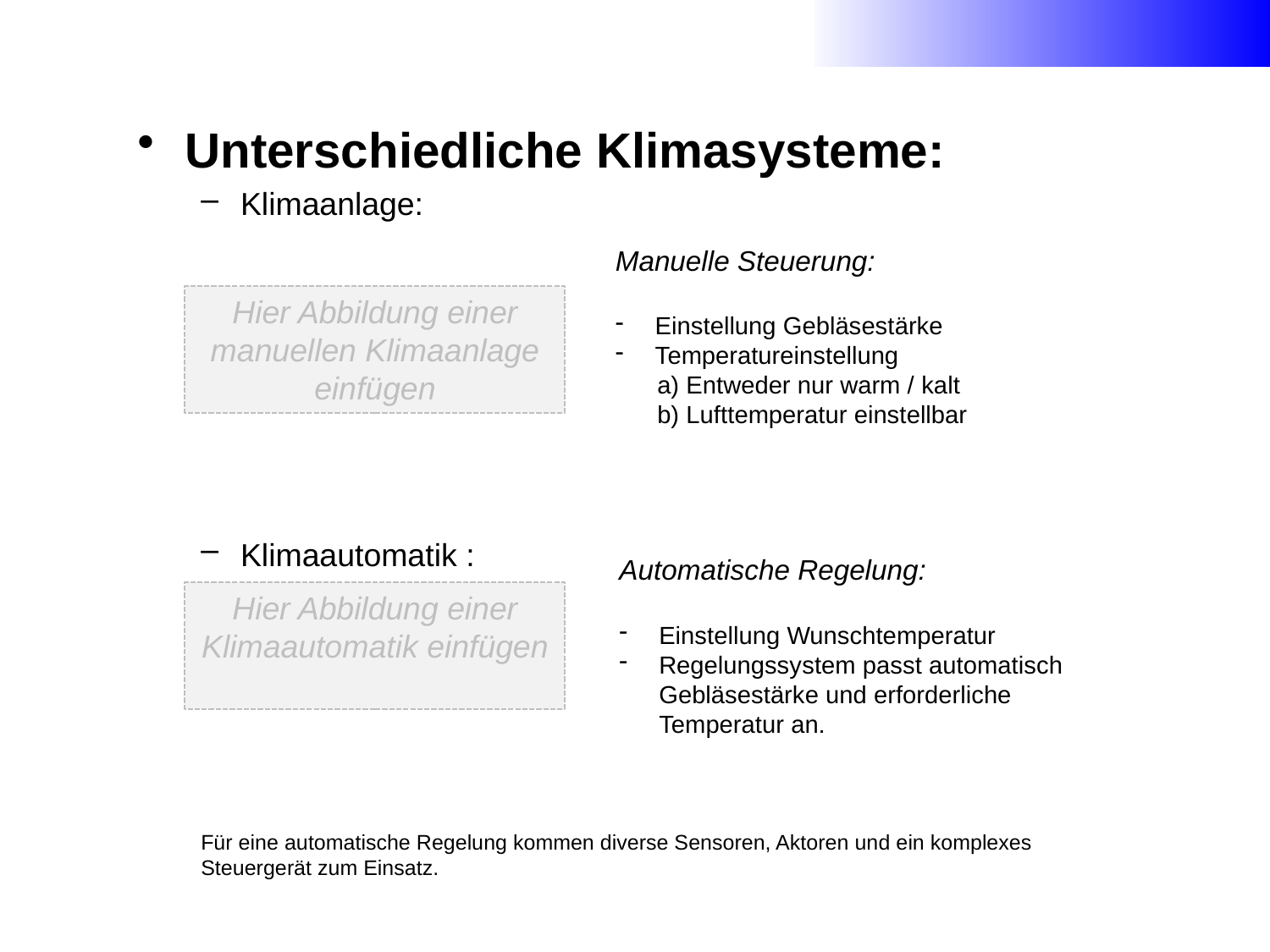

4
Unterschiedliche Klimasysteme:
Klimaanlage:

Klimaautomatik :

Für eine automatische Regelung kommen diverse Sensoren, Aktoren und ein komplexes Steuergerät zum Einsatz.

Manuelle Steuerung:

Einstellung Gebläsestärke
Temperatureinstellung
      a) Entweder nur warm / kalt
      b) Lufttemperatur einstellbar
Hier Abbildung einer manuellen Klimaanlage einfügen
Automatische Regelung:

Einstellung Wunschtemperatur
Regelungssystem passt automatisch Gebläsestärke und erforderliche Temperatur an.
Hier Abbildung einer Klimaautomatik einfügen